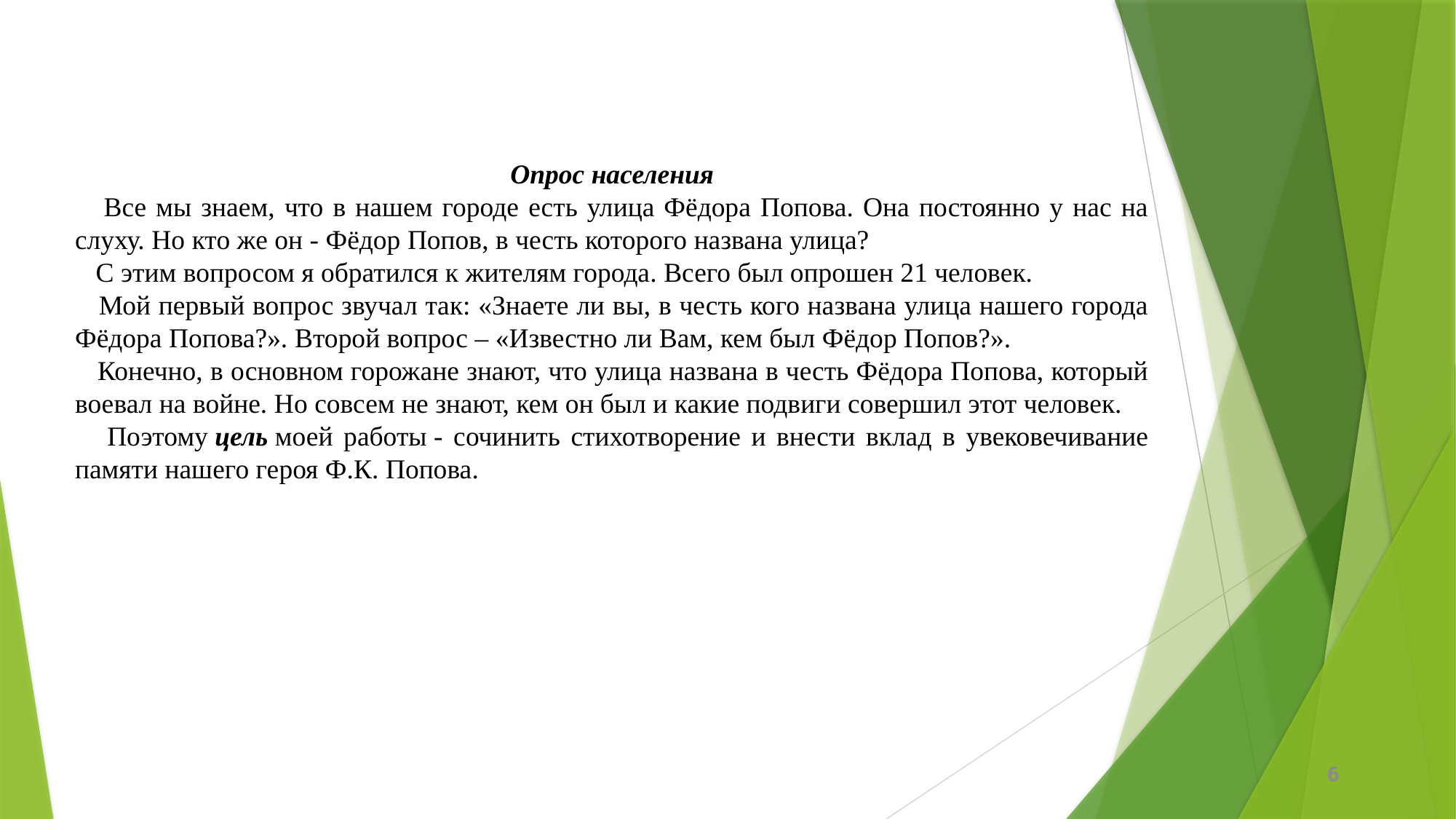

Опрос населения
   Все мы знаем, что в нашем городе есть улица Фёдора Попова. Она постоянно у нас на слуху. Но кто же он - Фёдор Попов, в честь которого названа улица?
   С этим вопросом я обратился к жителям города. Всего был опрошен 21 человек.
   Мой первый вопрос звучал так: «Знаете ли вы, в честь кого названа улица нашего города Фёдора Попова?». Второй вопрос – «Известно ли Вам, кем был Фёдор Попов?».
   Конечно, в основном горожане знают, что улица названа в честь Фёдора Попова, который воевал на войне. Но совсем не знают, кем он был и какие подвиги совершил этот человек.
   Поэтому цель моей работы - сочинить стихотворение и внести вклад в увековечивание памяти нашего героя Ф.К. Попова.
6